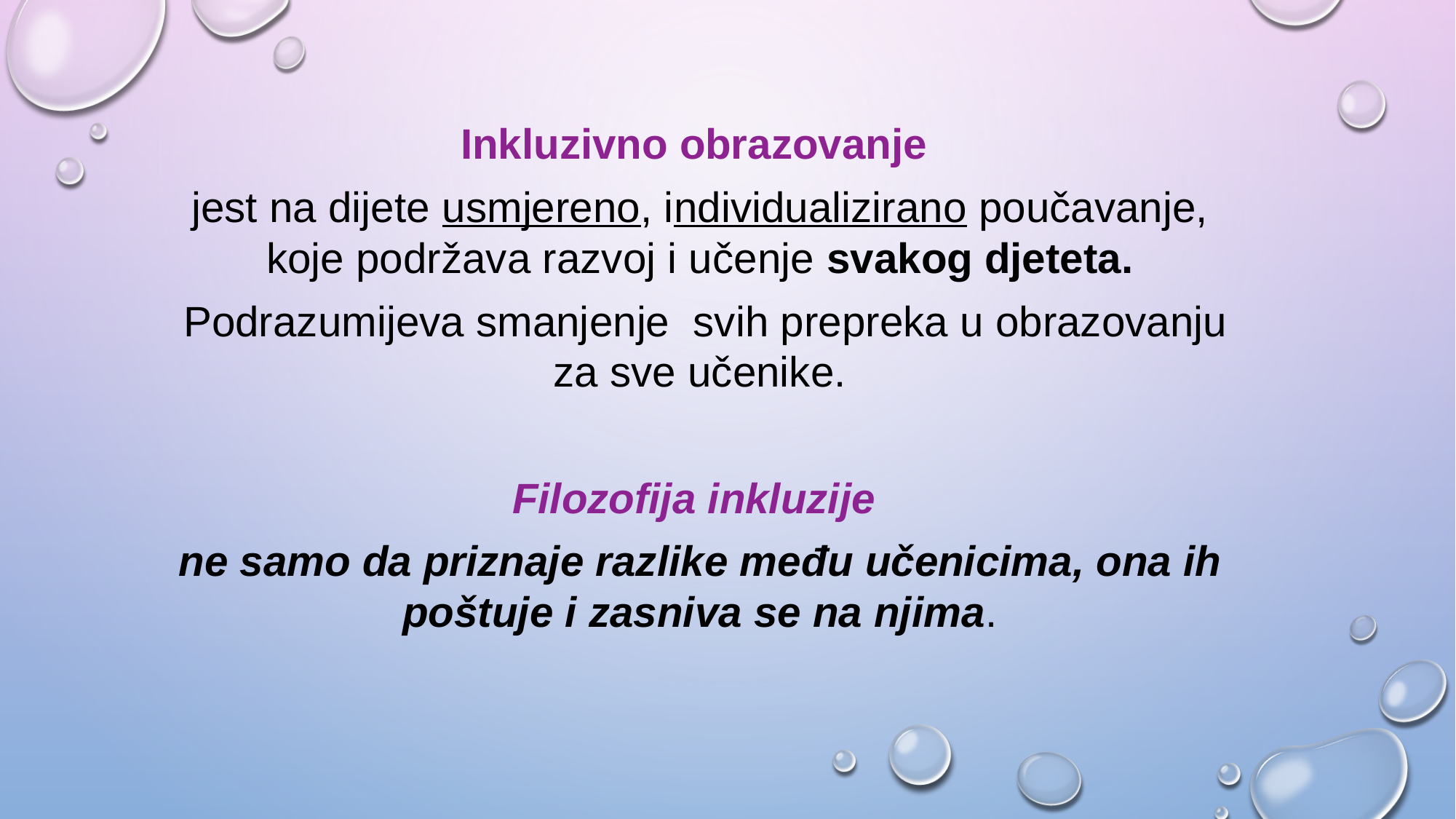

Inkluzivno obrazovanje
jest na dijete usmjereno, individualizirano poučavanje, koje podržava razvoj i učenje svakog djeteta.
 Podrazumijeva smanjenje  svih prepreka u obrazovanju za sve učenike.

Filozofija inkluzije
ne samo da priznaje razlike među učenicima, ona ih poštuje i zasniva se na njima.